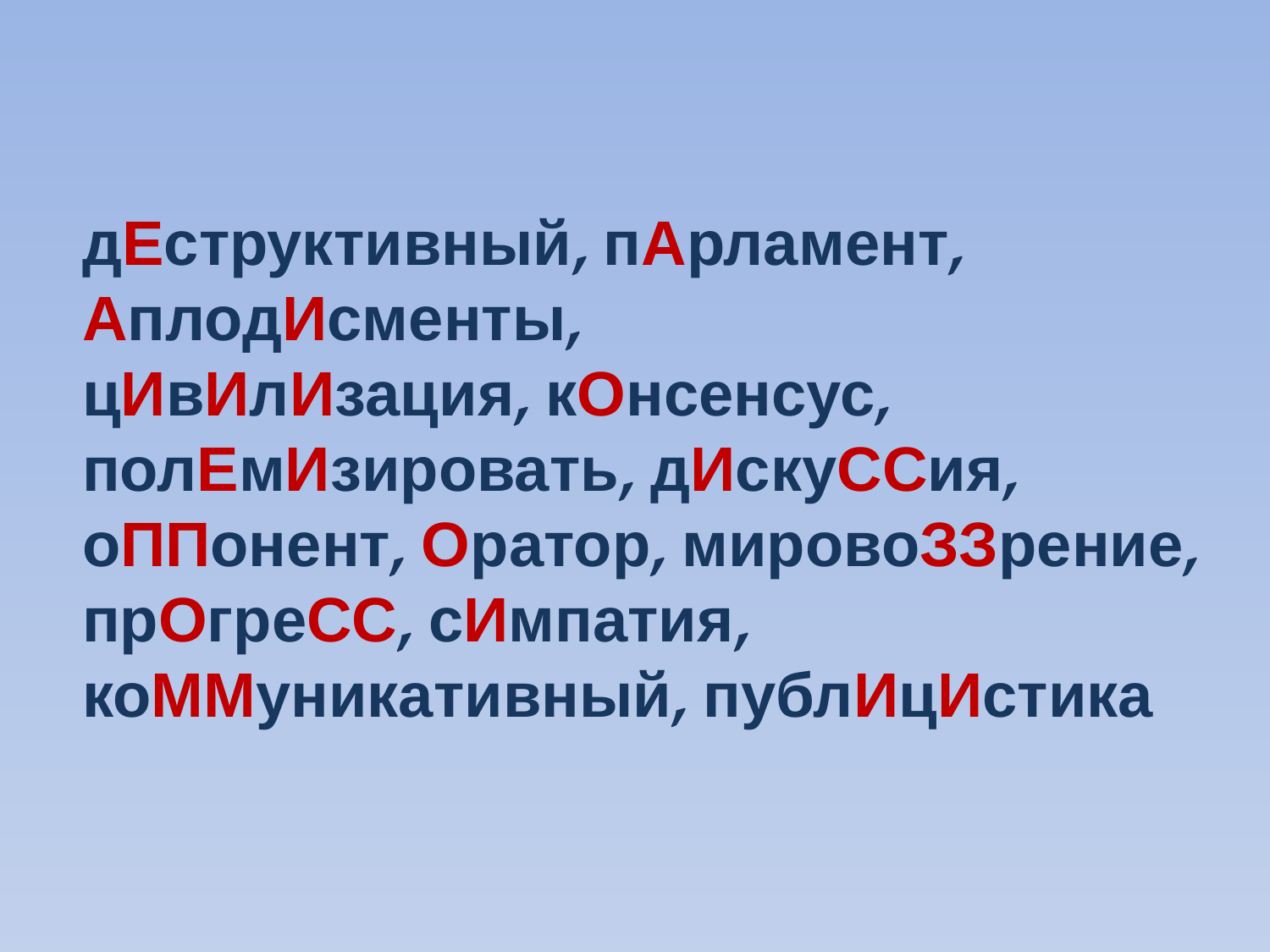

# дЕструктивный, пАрламент, АплодИсменты, цИвИлИзация, кОнсенсус, полЕмИзировать, дИскуССия, оППонент, Оратор, мировоЗЗрение, прОгреСС, сИмпатия, коММуникативный, публИцИстика